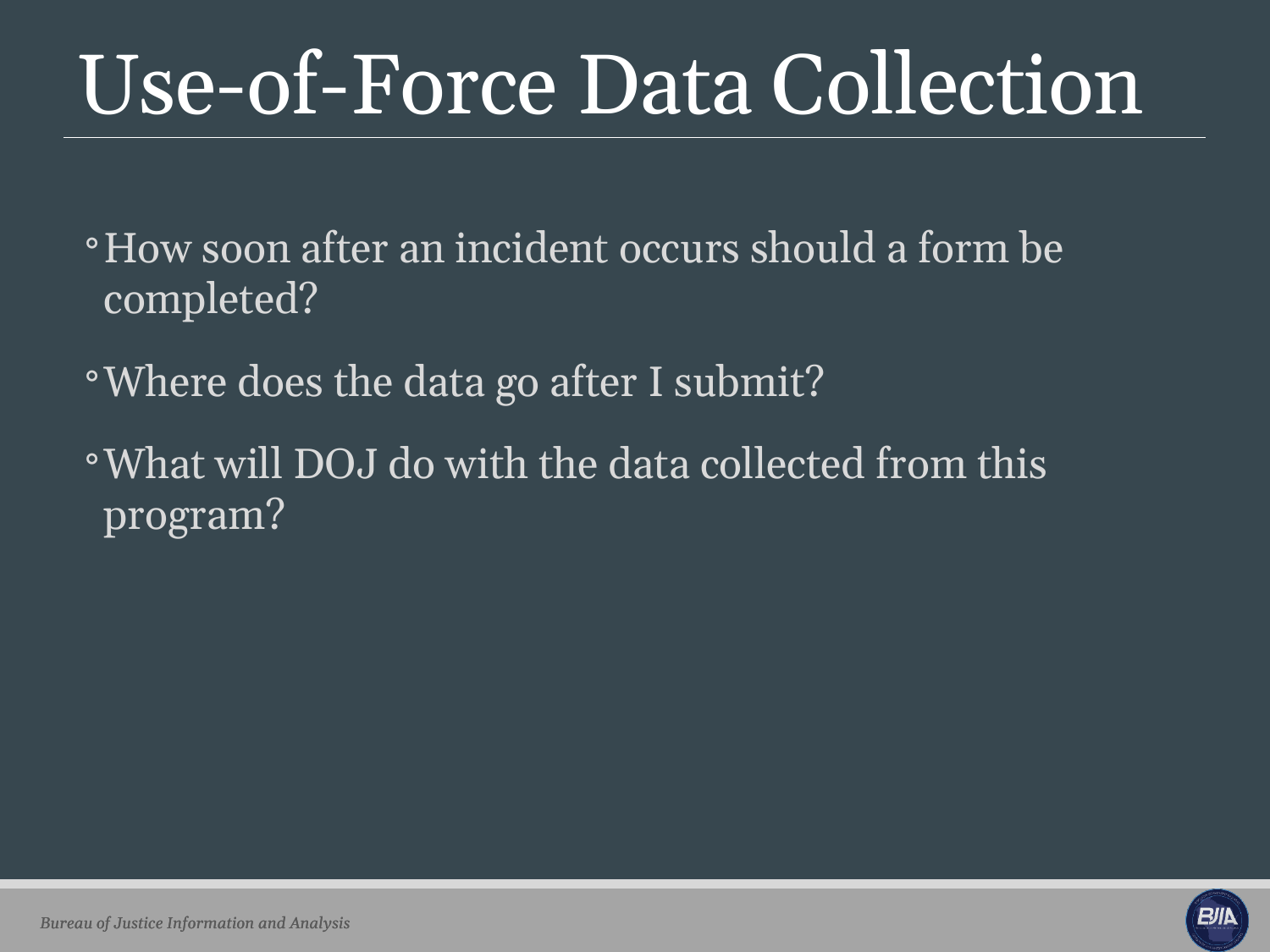

# Use-of-Force Data Collection
How soon after an incident occurs should a form be completed?
Where does the data go after I submit?
What will DOJ do with the data collected from this program?